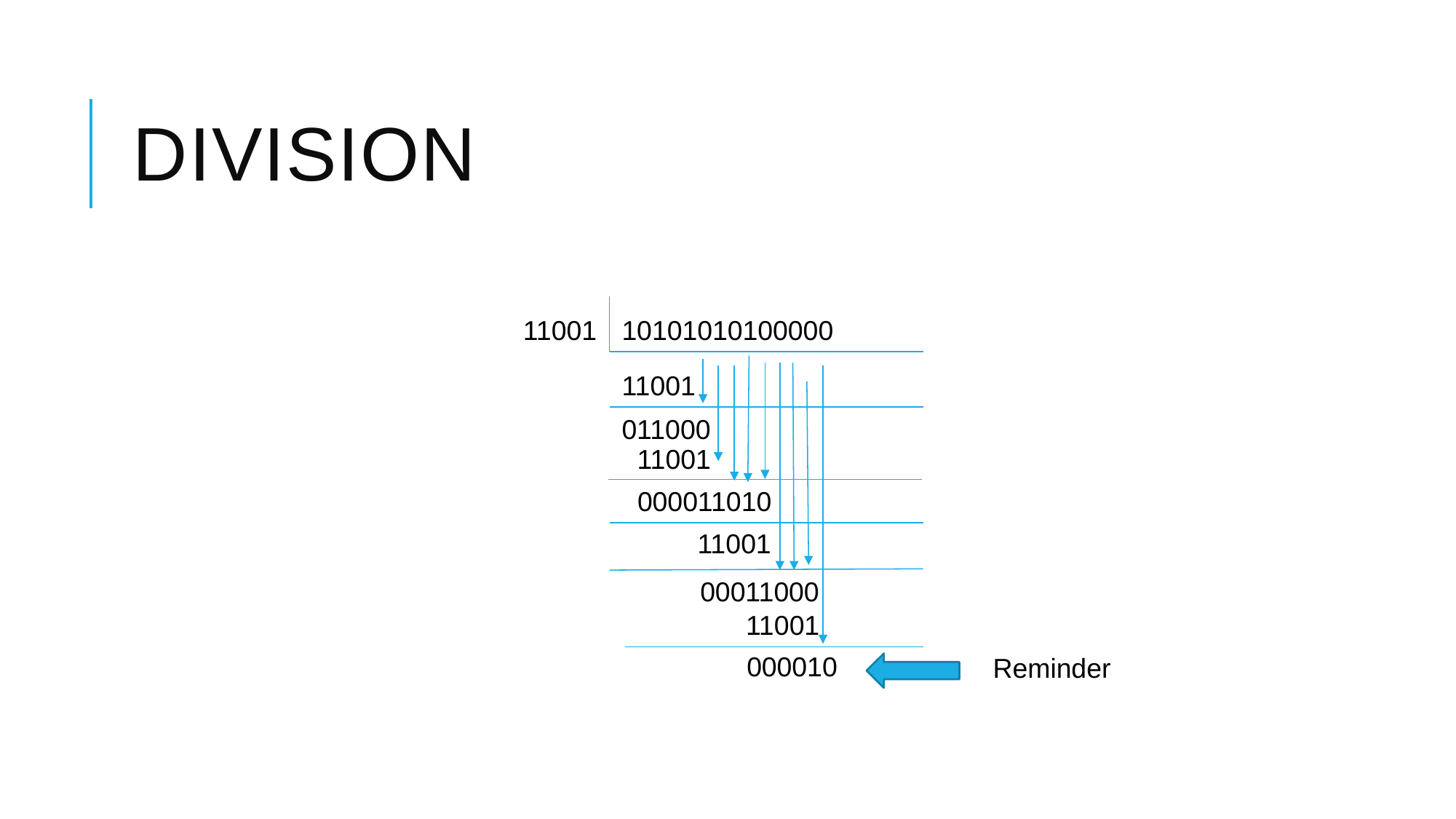

# Division
11001
10101010100000
11001
011000
11001
000011010
11001
00011000
11001
000010
Reminder